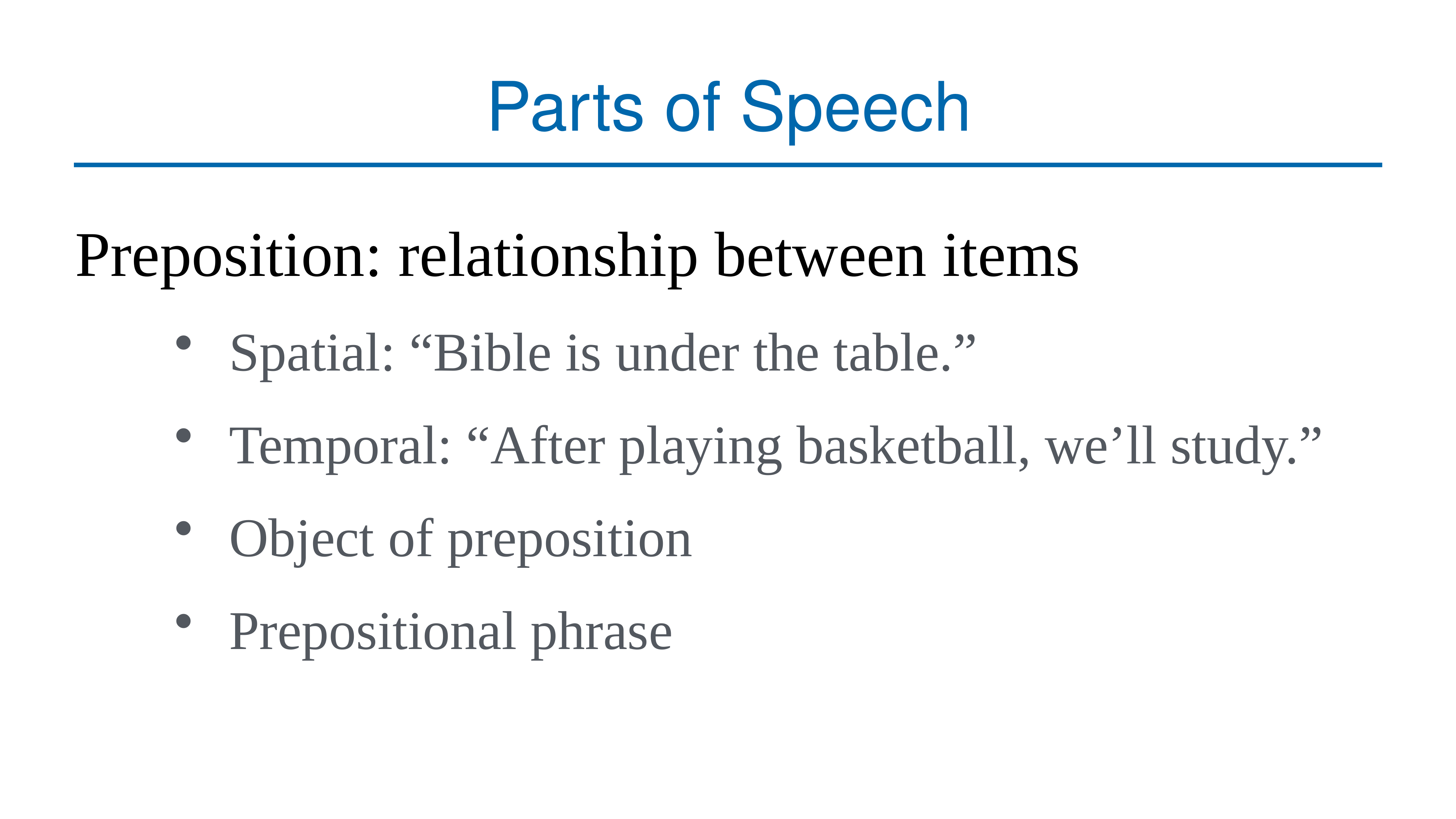

# Parts of Speech
Preposition: relationship between items
Spatial: “Bible is under the table.”
Temporal: “After playing basketball, we’ll study.”
Object of preposition
Prepositional phrase